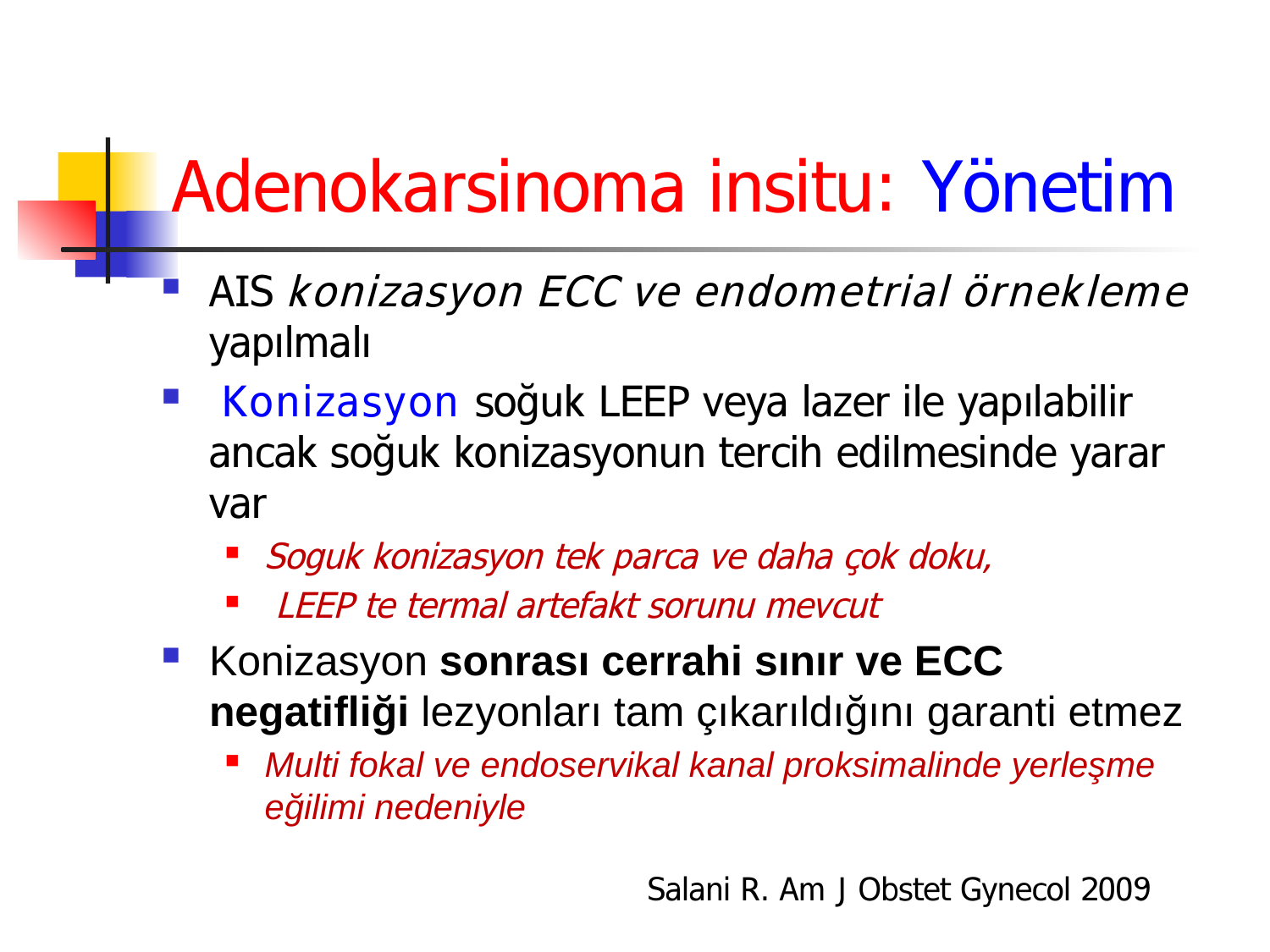

# Adenokarsinoma insitu: Yönetim
AIS konizasyon ECC ve endometrial örnekleme yapılmalı
 Konizasyon soğuk LEEP veya lazer ile yapılabilir ancak soğuk konizasyonun tercih edilmesinde yarar var
Soguk konizasyon tek parca ve daha çok doku,
 LEEP te termal artefakt sorunu mevcut
Konizasyon sonrası cerrahi sınır ve ECC negatifliği lezyonları tam çıkarıldığını garanti etmez
Multi fokal ve endoservikal kanal proksimalinde yerleşme eğilimi nedeniyle
Salani R. Am J Obstet Gynecol 2009